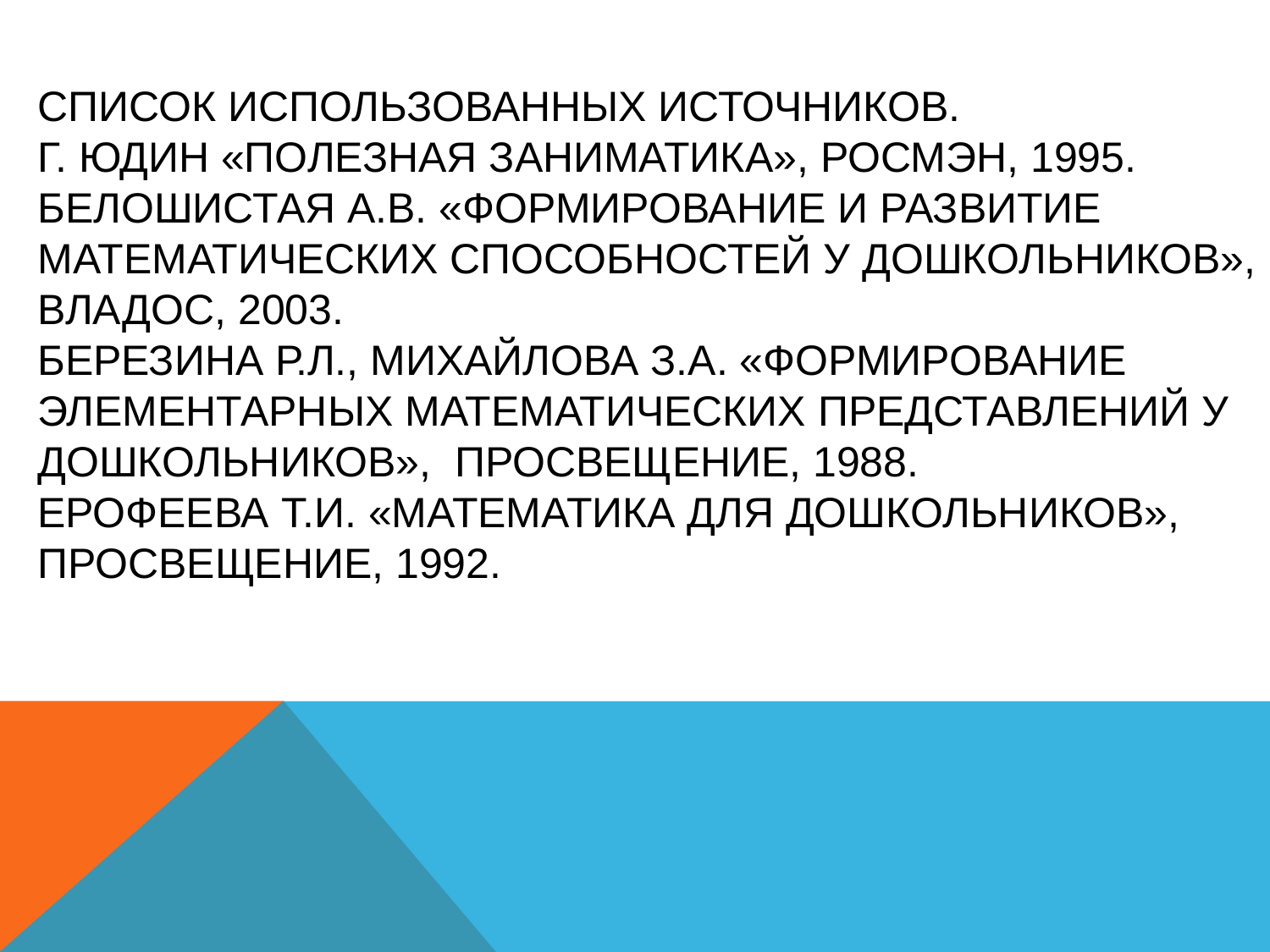

# Список использованных источников. Г. Юдин «Полезная заниматика», Росмэн, 1995. Белошистая А.В. «Формирование и развитие математических способностей у дошкольников», Владос, 2003. Березина Р.Л., Михайлова З.А. «Формирование элементарных математических представлений у дошкольников»,  Просвещение, 1988. Ерофеева Т.И. «Математика для дошкольников», Просвещение, 1992.